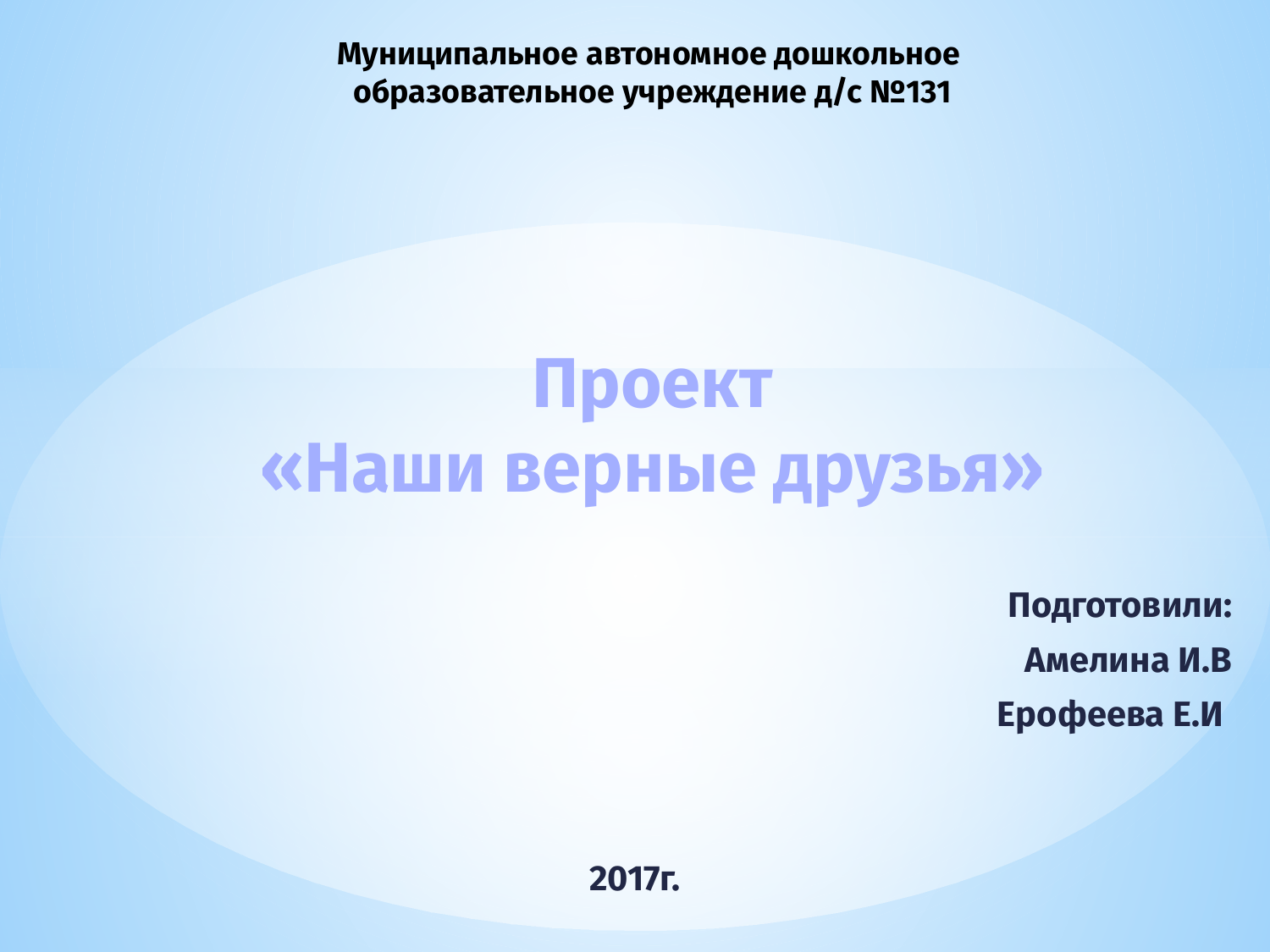

# Муниципальное автономное дошкольное образовательное учреждение д/с №131 Проект «Наши верные друзья»
Подготовили:
Амелина И.В
Ерофеева Е.И

2017г.